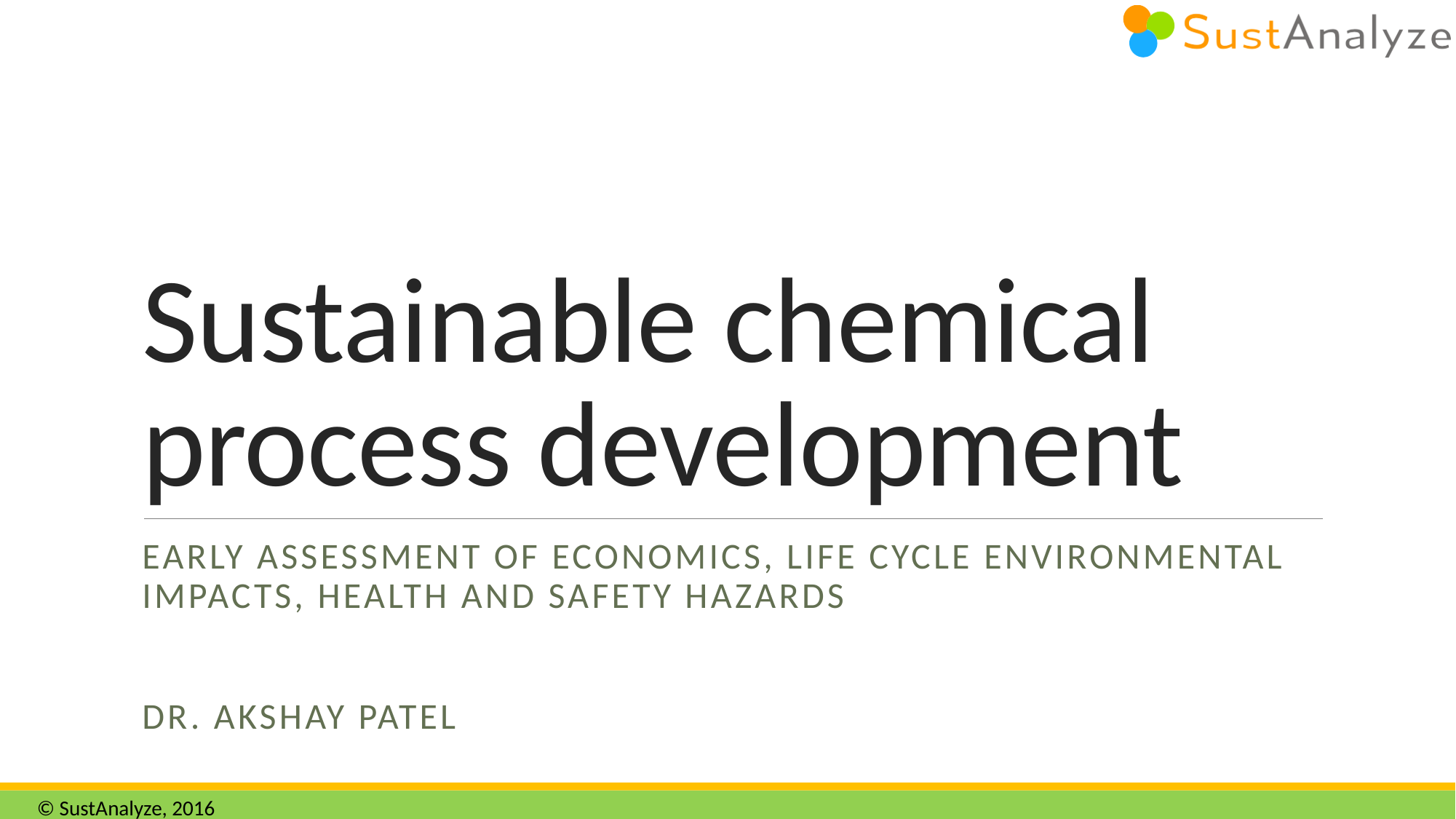

# Sustainable chemical process development
Early assessment of Economics, life cycle environmental impacts, Health and safety hazards

Dr. Akshay Patel